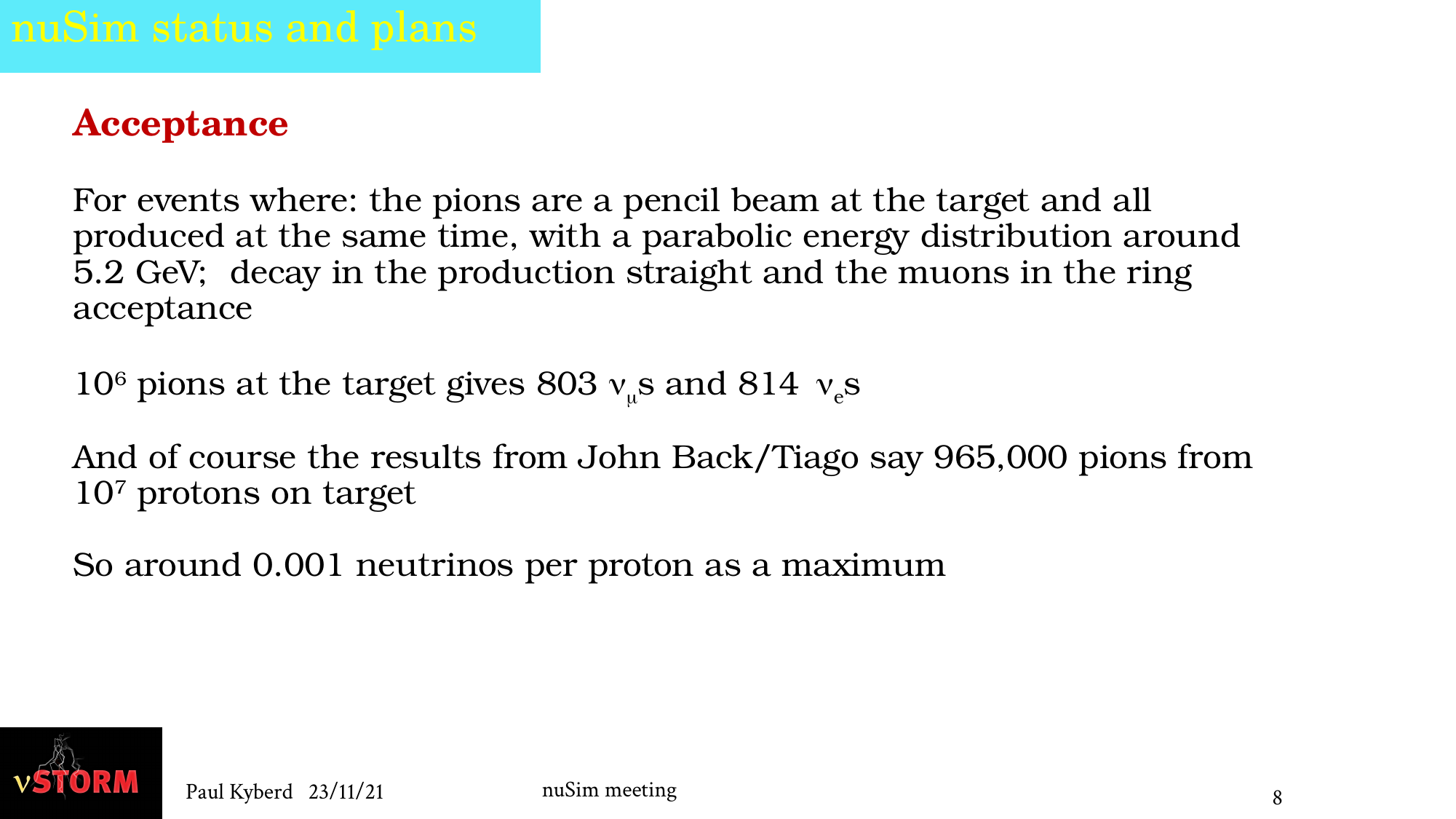

nuSim status and plans
Acceptance

For events where: the pions are a pencil beam at the target and all produced at the same time, with a parabolic energy distribution around 5.2 GeV;  decay in the production straight and the muons in the ring acceptance

106 pions at the target gives 803 νμs and 814 νes

And of course the results from John Back/Tiago say 965,000 pions from 107 protons on target

So around 0.001 neutrinos per proton as a maximum

nuSim meeting
Paul Kyberd   23/11/21
8